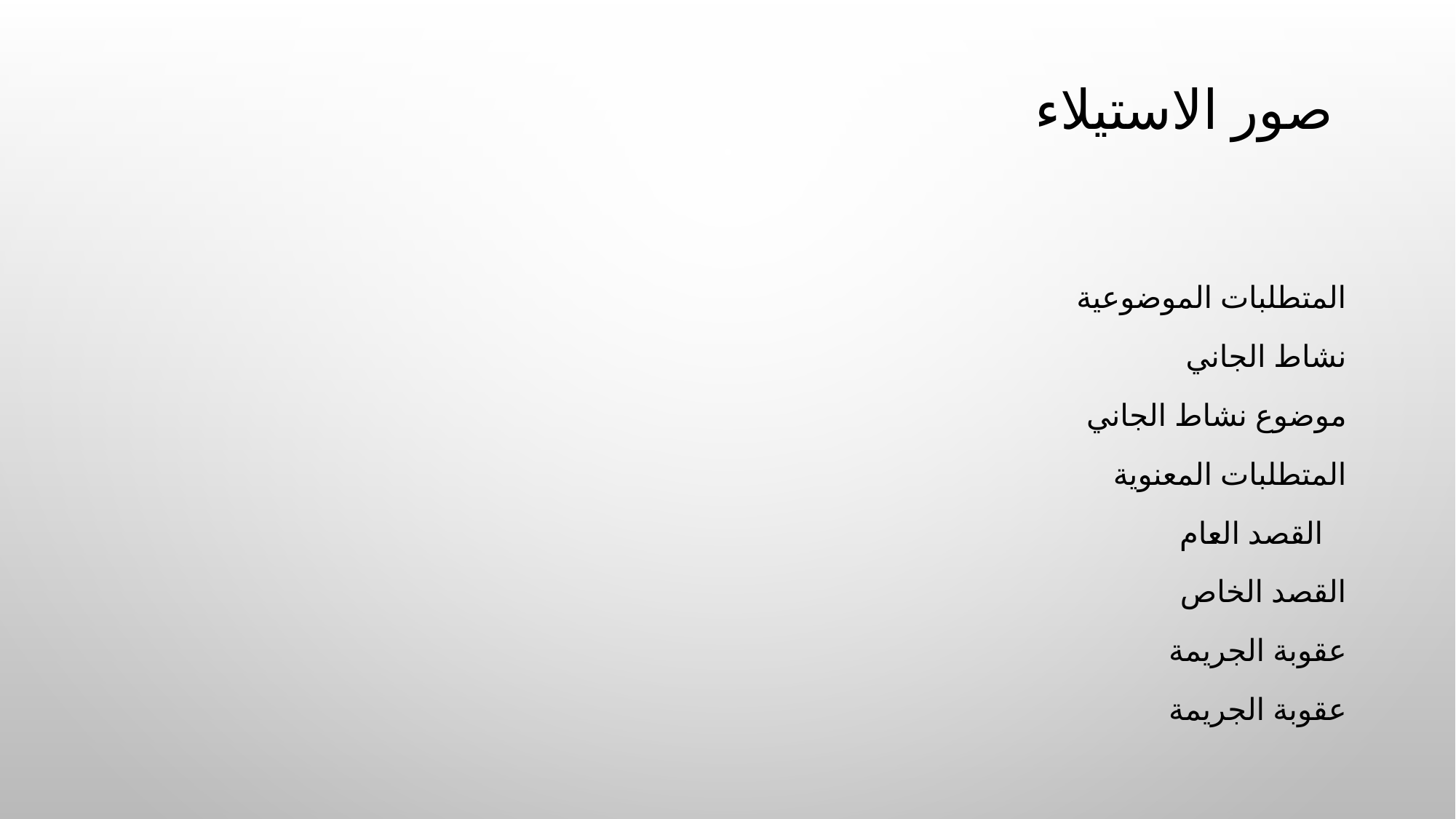

# صور الاستيلاء
المتطلبات الموضوعية
نشاط الجاني
موضوع نشاط الجاني
المتطلبات المعنوية
   القصد العام
القصد الخاص
عقوبة الجريمة
عقوبة الجريمة